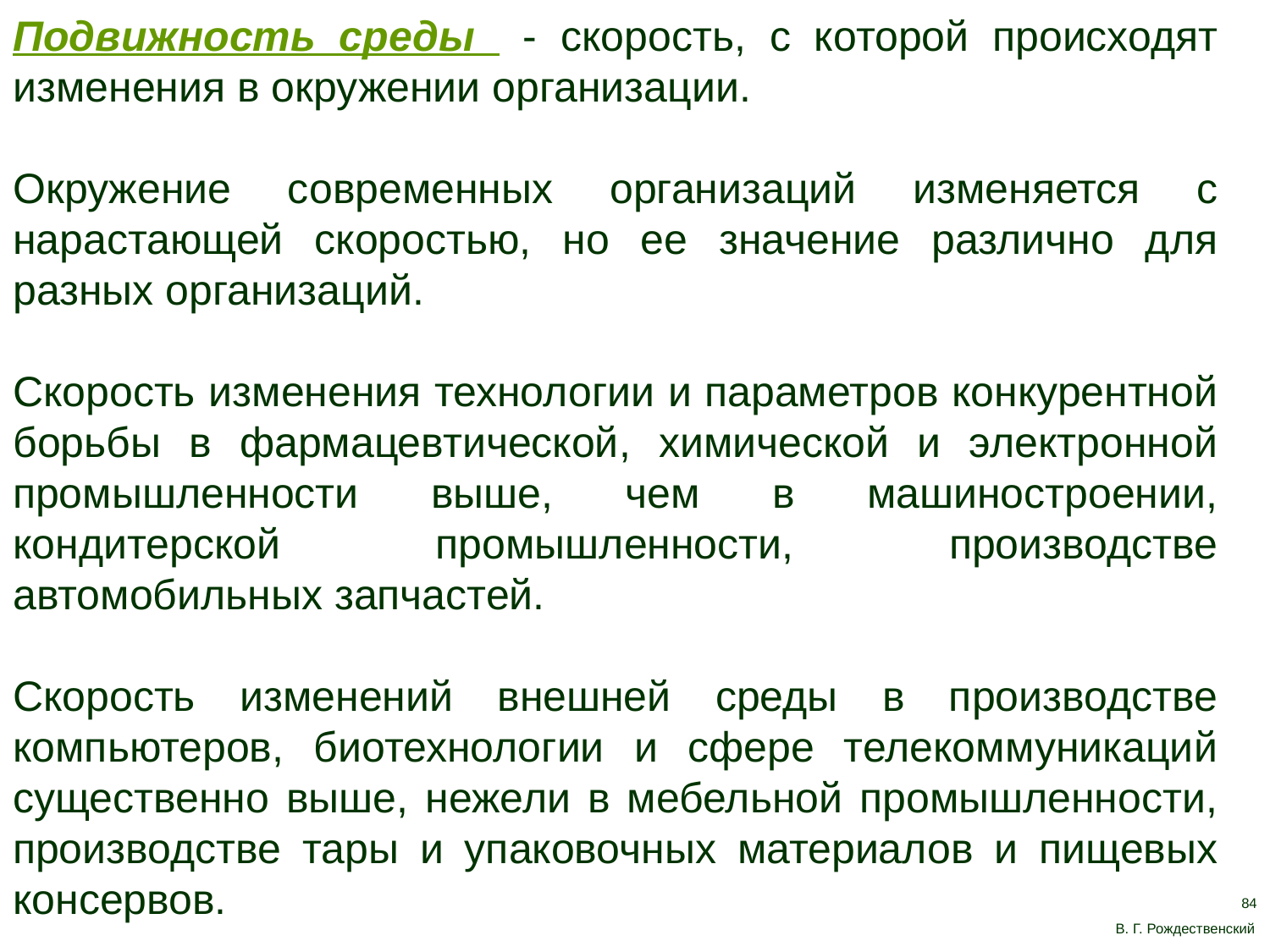

Подвижность среды  - скорость, с которой происходят изменения в окружении организации.

Окружение современных организаций изменяется с нарастающей скоростью, но ее значение различно для разных организаций.

Скорость изменения технологии и параметров конкурентной борьбы в фармацевтической, химической и электронной промышленности выше, чем в машиностроении, кондитерской промышленности, производстве автомобильных запчастей.

Скорость изменений внешней среды в производстве компьютеров, биотехнологии и сфере телекоммуникаций существенно выше, нежели в мебельной промышленности, производстве тары и упаковочных материалов и пищевых консервов.
84
В. Г. Рождественский